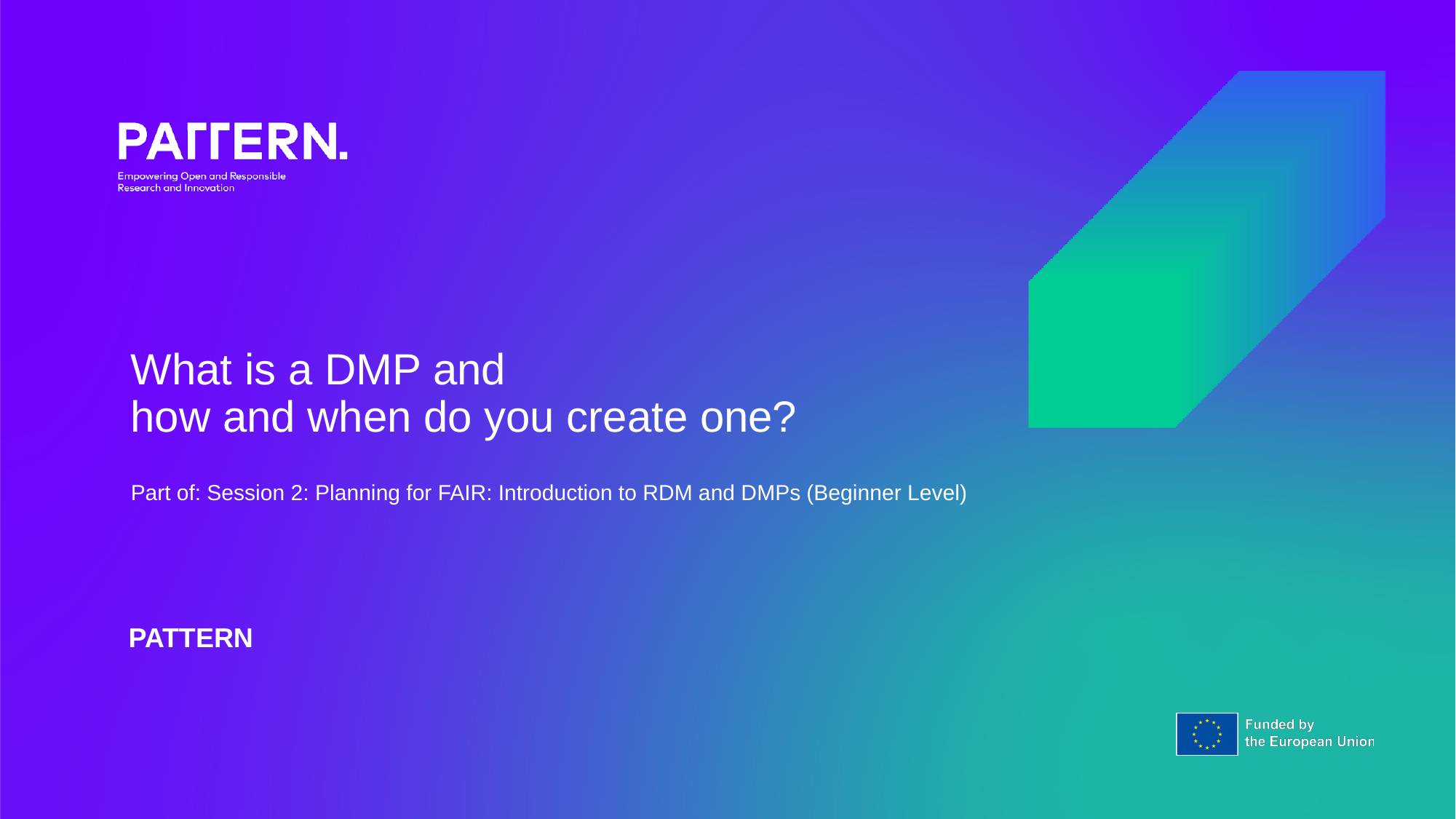

# What is a DMP and how and when do you create one?
Part of: Session 2: Planning for FAIR: Introduction to RDM and DMPs (Beginner Level)
PATTERN